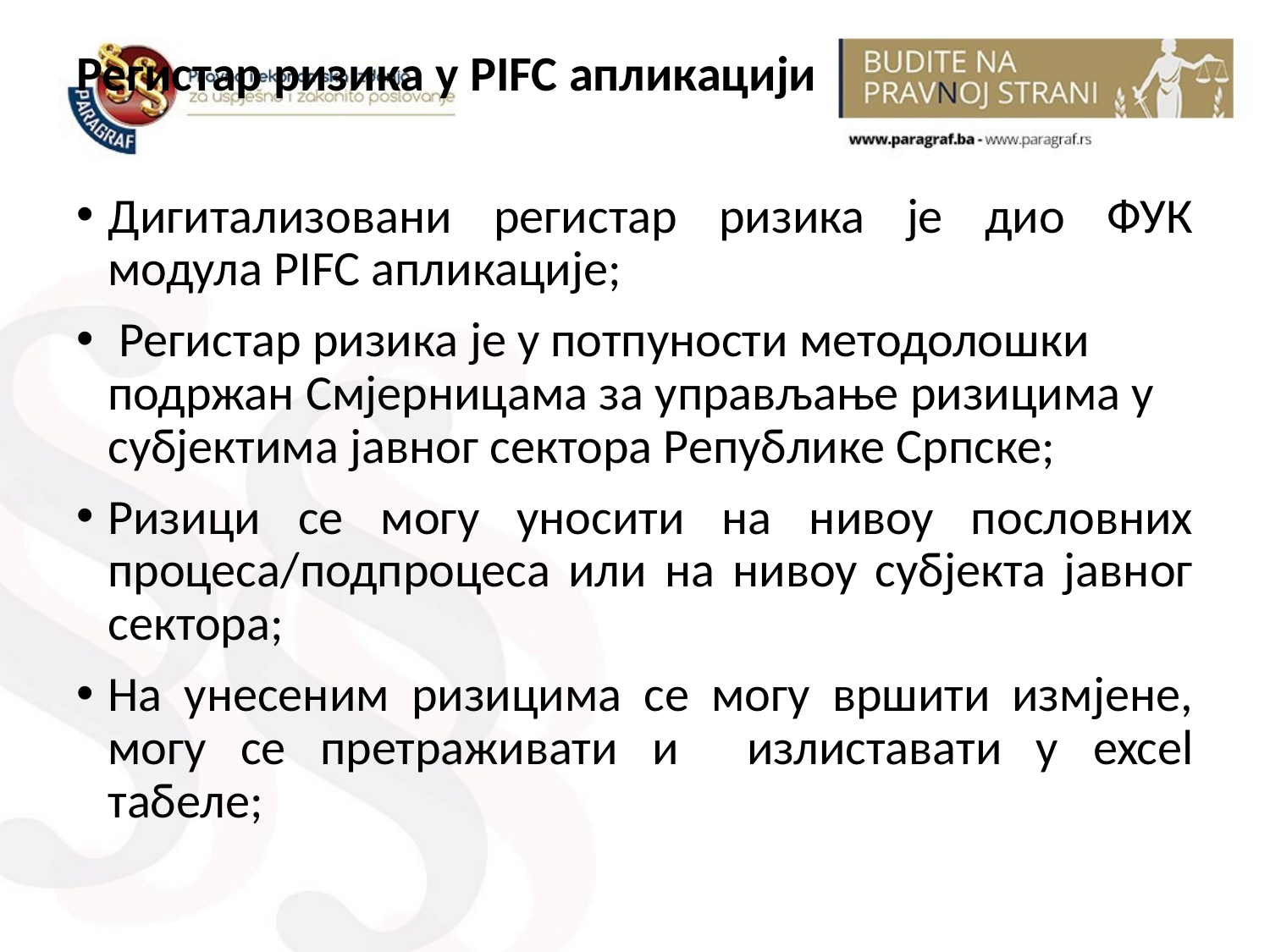

Регистар ризика у PIFC апликацији

Дигитализовани регистар ризика је дио ФУК модула PIFC апликације;
 Регистар ризика је у потпуности методолошки подржан Смјерницама за управљање ризицима у субјектима јавног сектора Републике Српске;
Ризици се могу уносити на нивоу пословних процеса/подпроцеса или на нивоу субјекта јавног сектора;
На унесеним ризицима се могу вршити измјене, могу се претраживати и  излиставати у excel табеле;